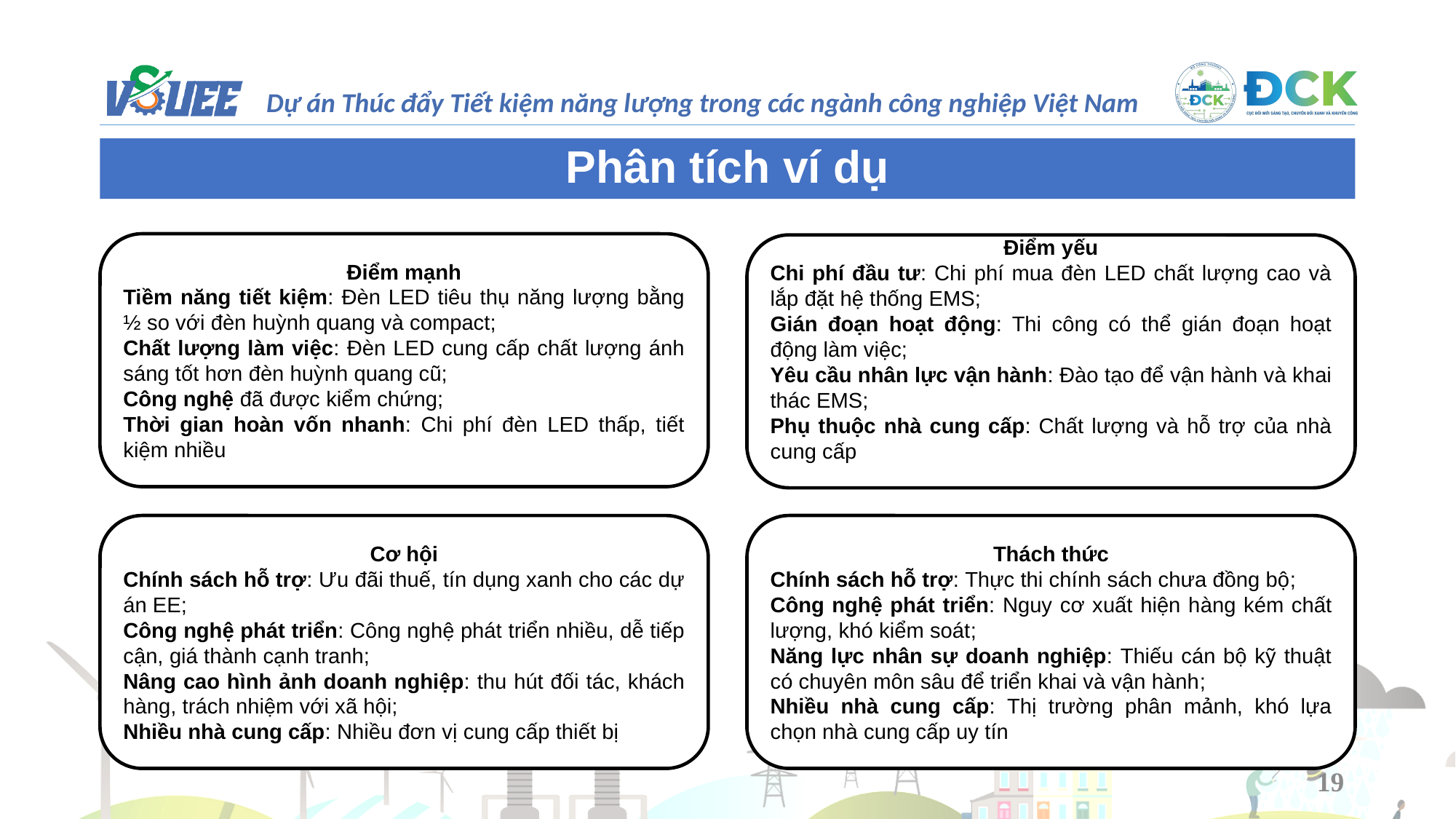

Phân tích ví dụ
Điểm mạnh
Tiềm năng tiết kiệm: Đèn LED tiêu thụ năng lượng bằng ½ so với đèn huỳnh quang và compact;
Chất lượng làm việc: Đèn LED cung cấp chất lượng ánh sáng tốt hơn đèn huỳnh quang cũ;
Công nghệ đã được kiểm chứng;
Thời gian hoàn vốn nhanh: Chi phí đèn LED thấp, tiết kiệm nhiều
Điểm yếu
Chi phí đầu tư: Chi phí mua đèn LED chất lượng cao và lắp đặt hệ thống EMS;
Gián đoạn hoạt động: Thi công có thể gián đoạn hoạt động làm việc;
Yêu cầu nhân lực vận hành: Đào tạo để vận hành và khai thác EMS;
Phụ thuộc nhà cung cấp: Chất lượng và hỗ trợ của nhà cung cấp

Cơ hội
Chính sách hỗ trợ: Ưu đãi thuế, tín dụng xanh cho các dự án EE;
Công nghệ phát triển: Công nghệ phát triển nhiều, dễ tiếp cận, giá thành cạnh tranh;
Nâng cao hình ảnh doanh nghiệp: thu hút đối tác, khách hàng, trách nhiệm với xã hội;
Nhiều nhà cung cấp: Nhiều đơn vị cung cấp thiết bị
Thách thức
Chính sách hỗ trợ: Thực thi chính sách chưa đồng bộ;
Công nghệ phát triển: Nguy cơ xuất hiện hàng kém chất lượng, khó kiểm soát;
Năng lực nhân sự doanh nghiệp: Thiếu cán bộ kỹ thuật có chuyên môn sâu để triển khai và vận hành;
Nhiều nhà cung cấp: Thị trường phân mảnh, khó lựa chọn nhà cung cấp uy tín
19